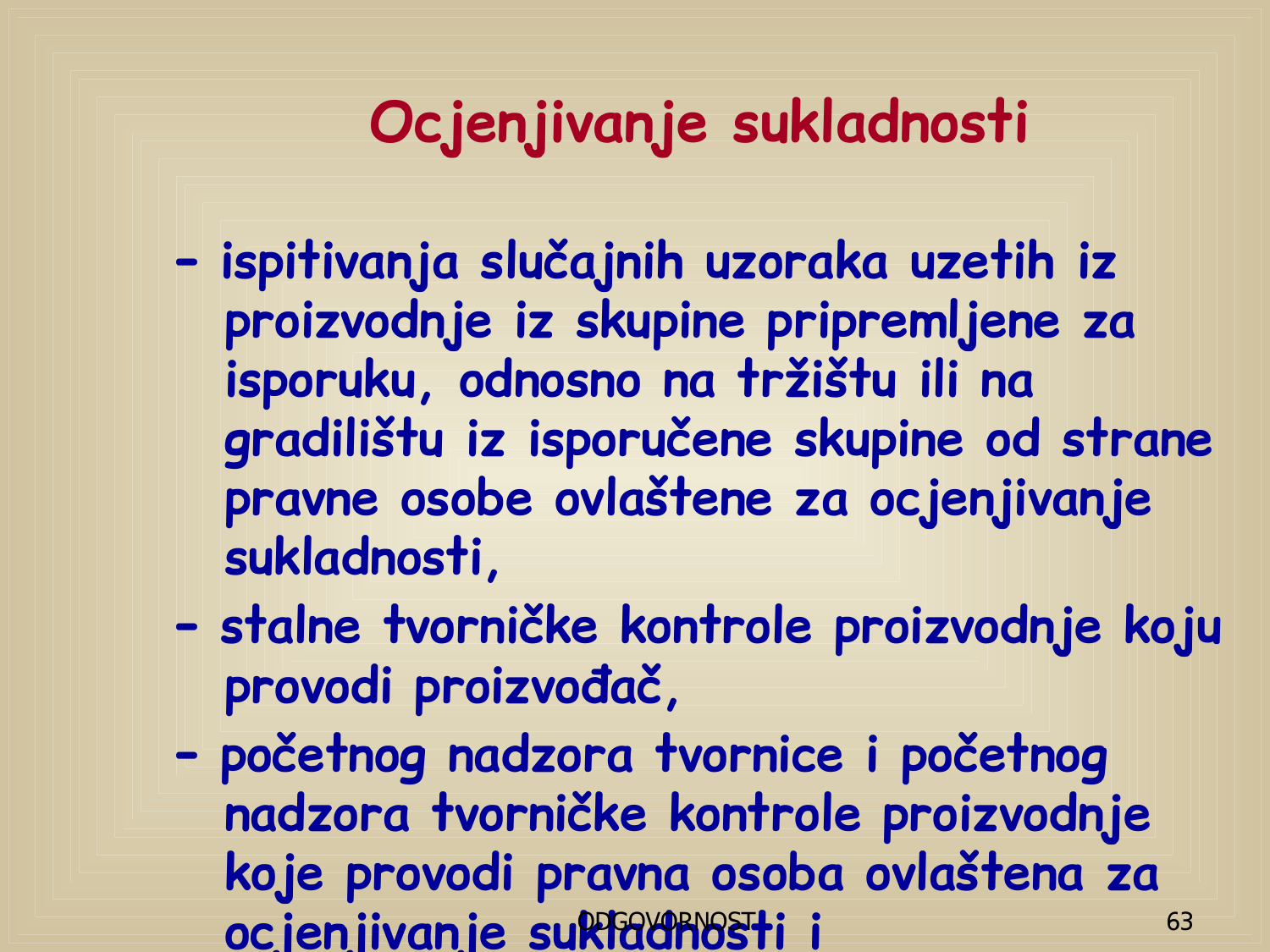

# Ocjenjivanje sukladnosti
– ispitivanja slučajnih uzoraka uzetih iz proizvodnje iz skupine pripremljene za isporuku, odnosno na tržištu ili na gradilištu iz isporučene skupine od strane pravne osobe ovlaštene za ocjenjivanje sukladnosti,
– stalne tvorničke kontrole proizvodnje koju provodi proizvođač,
– početnog nadzora tvornice i početnog nadzora tvorničke kontrole proizvodnje koje provodi pravna osoba ovlaštena za ocjenjivanje sukladnosti i
ODGOVORNOST
63